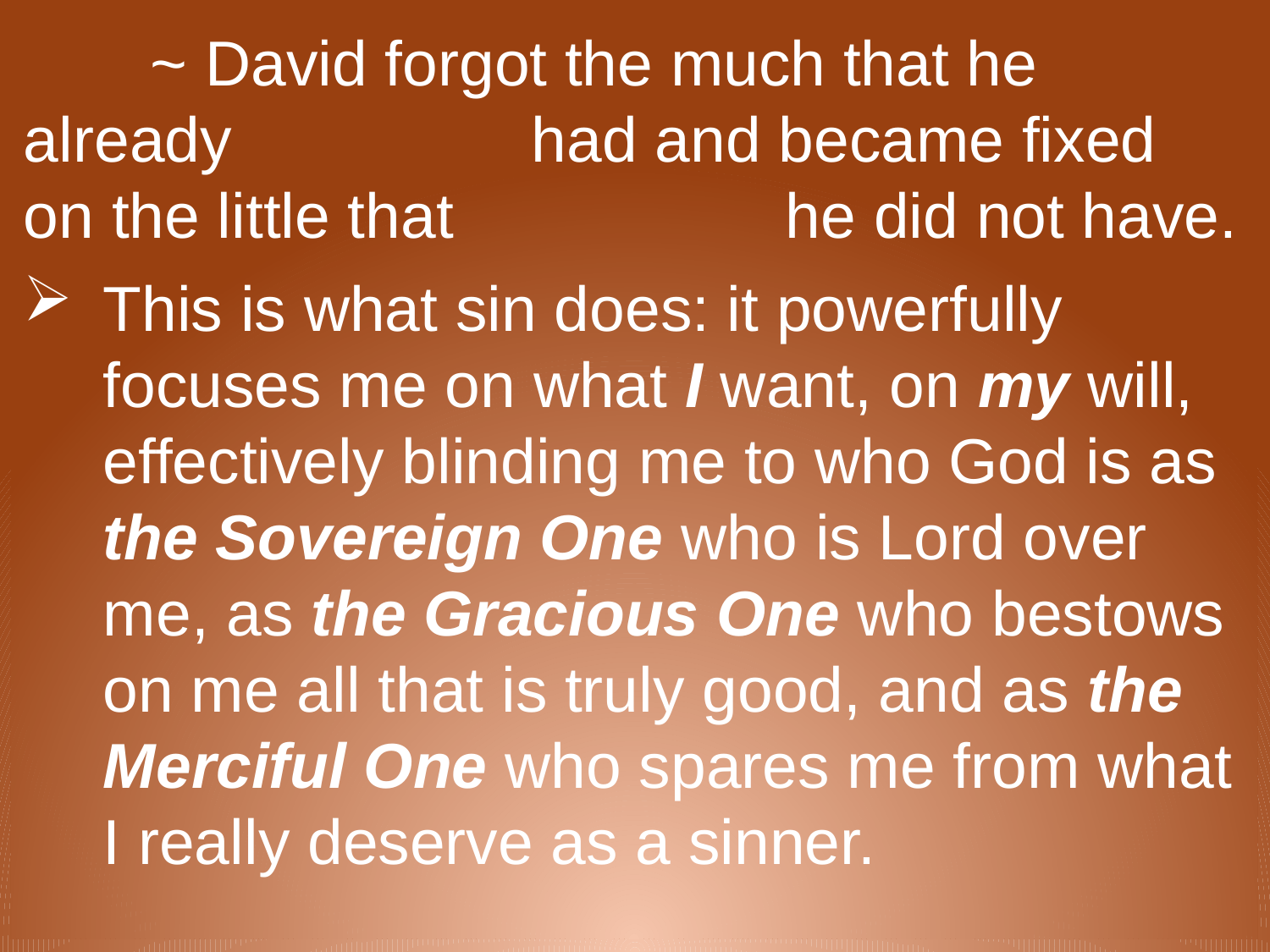

~ David forgot the much that he already 			had and became fixed on the little that 			he did not have.
This is what sin does: it powerfully focuses me on what I want, on my will, effectively blinding me to who God is as the Sovereign One who is Lord over me, as the Gracious One who bestows on me all that is truly good, and as the Merciful One who spares me from what I really deserve as a sinner.